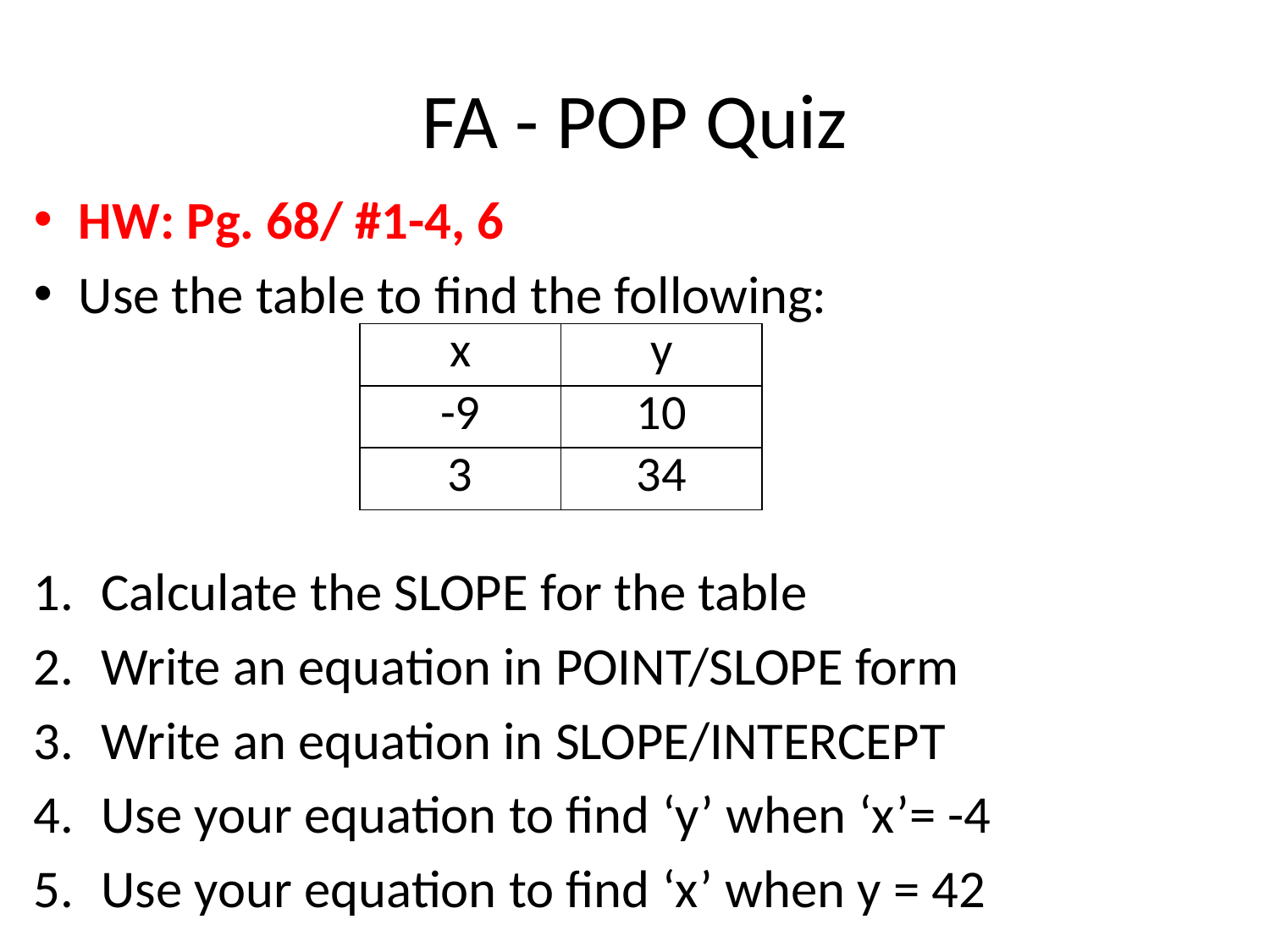

# FA - POP Quiz
HW: Pg. 68/ #1-4, 6
Use the table to find the following:

Calculate the SLOPE for the table
Write an equation in POINT/SLOPE form
Write an equation in SLOPE/INTERCEPT
Use your equation to find ‘y’ when ‘x’= -4
Use your equation to find ‘x’ when y = 42
| x | y |
| --- | --- |
| -9 | 10 |
| 3 | 34 |